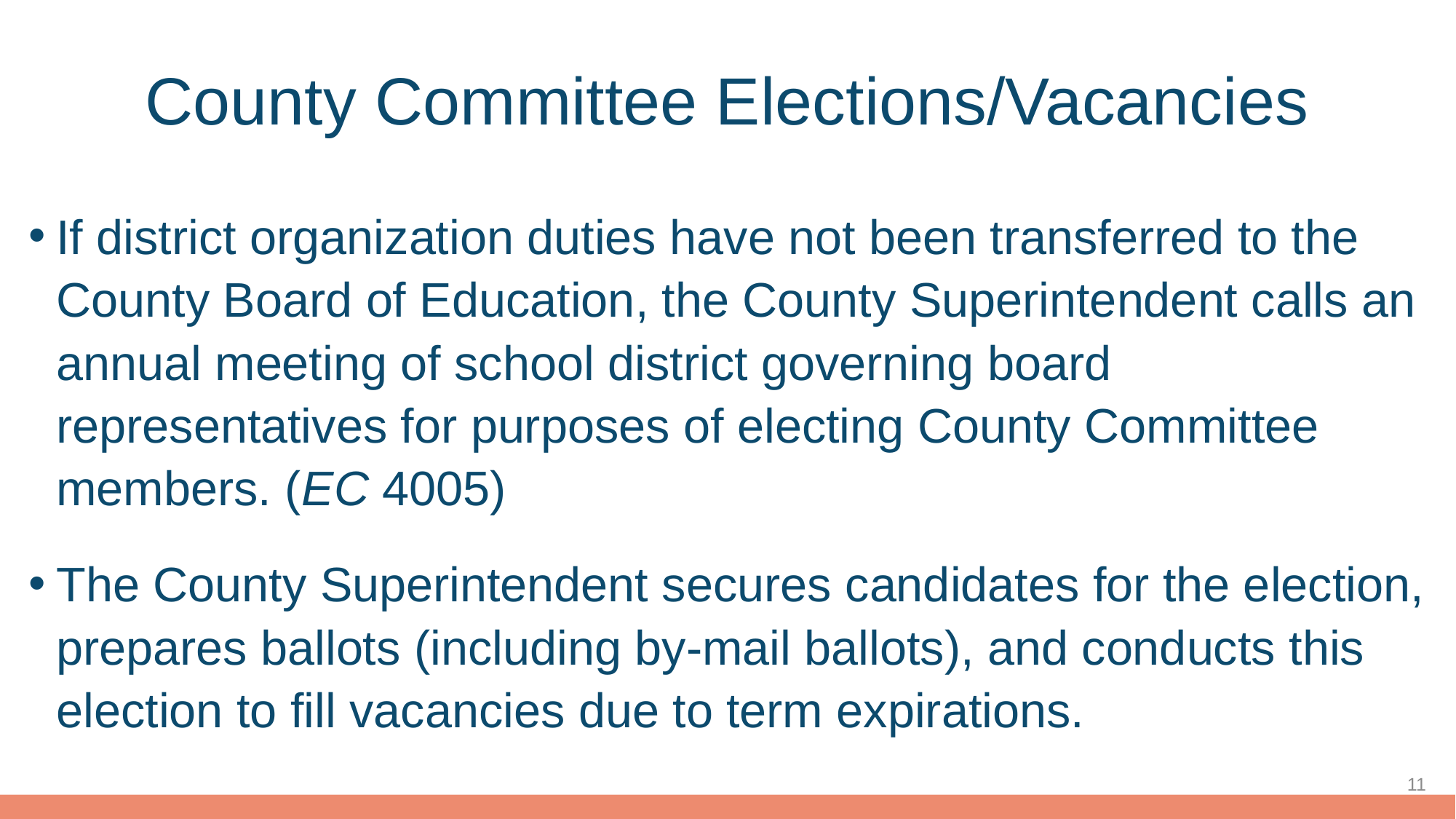

# County Committee Elections/Vacancies
If district organization duties have not been transferred to the County Board of Education, the County Superintendent calls an annual meeting of school district governing board representatives for purposes of electing County Committee members. (EC 4005)
The County Superintendent secures candidates for the election, prepares ballots (including by-mail ballots), and conducts this election to fill vacancies due to term expirations.
11